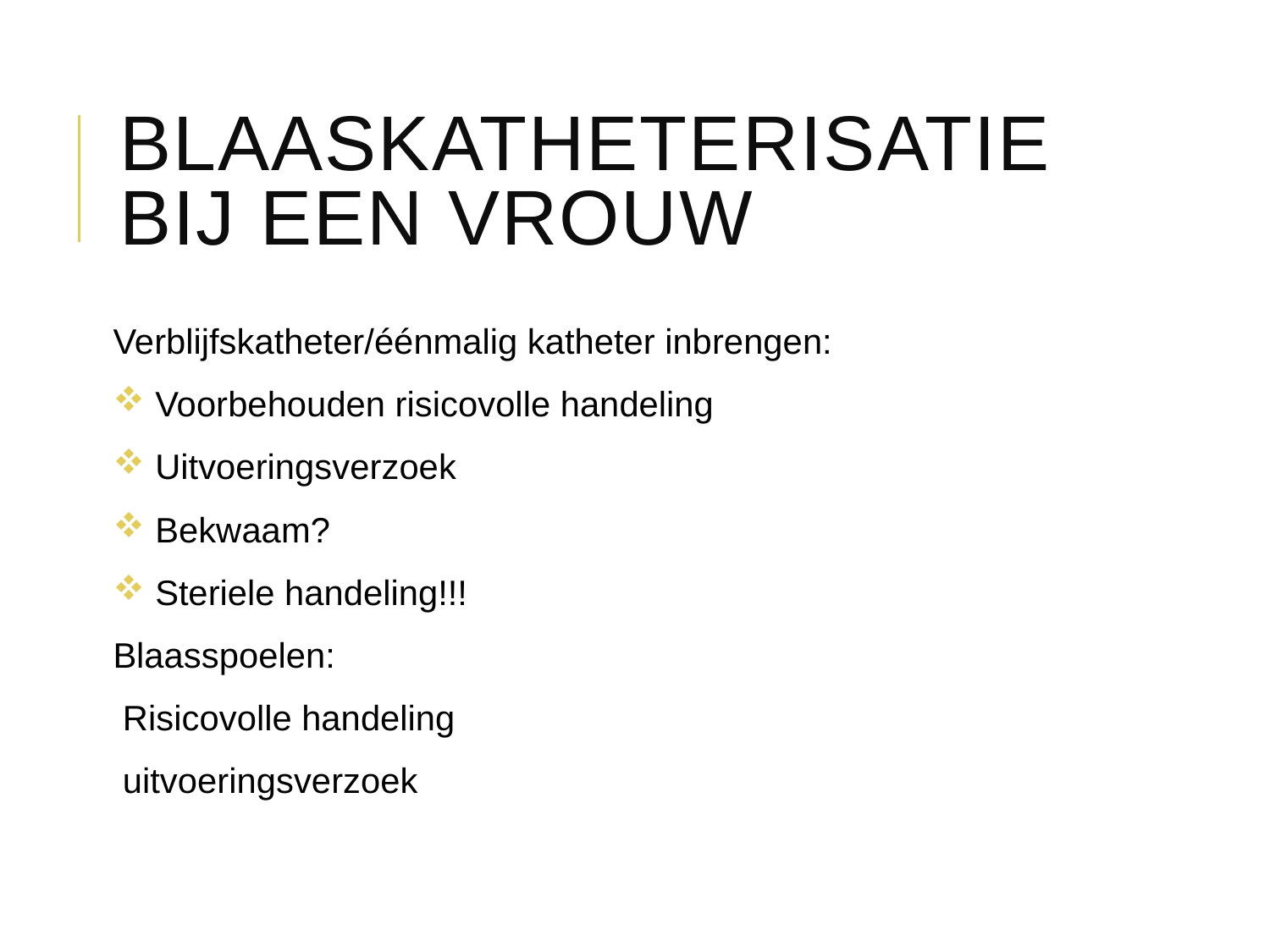

# Blaaskatheterisatie bij een vrouw
Verblijfskatheter/éénmalig katheter inbrengen:
 Voorbehouden risicovolle handeling
 Uitvoeringsverzoek
 Bekwaam?
 Steriele handeling!!!
Blaasspoelen:
Risicovolle handeling
uitvoeringsverzoek